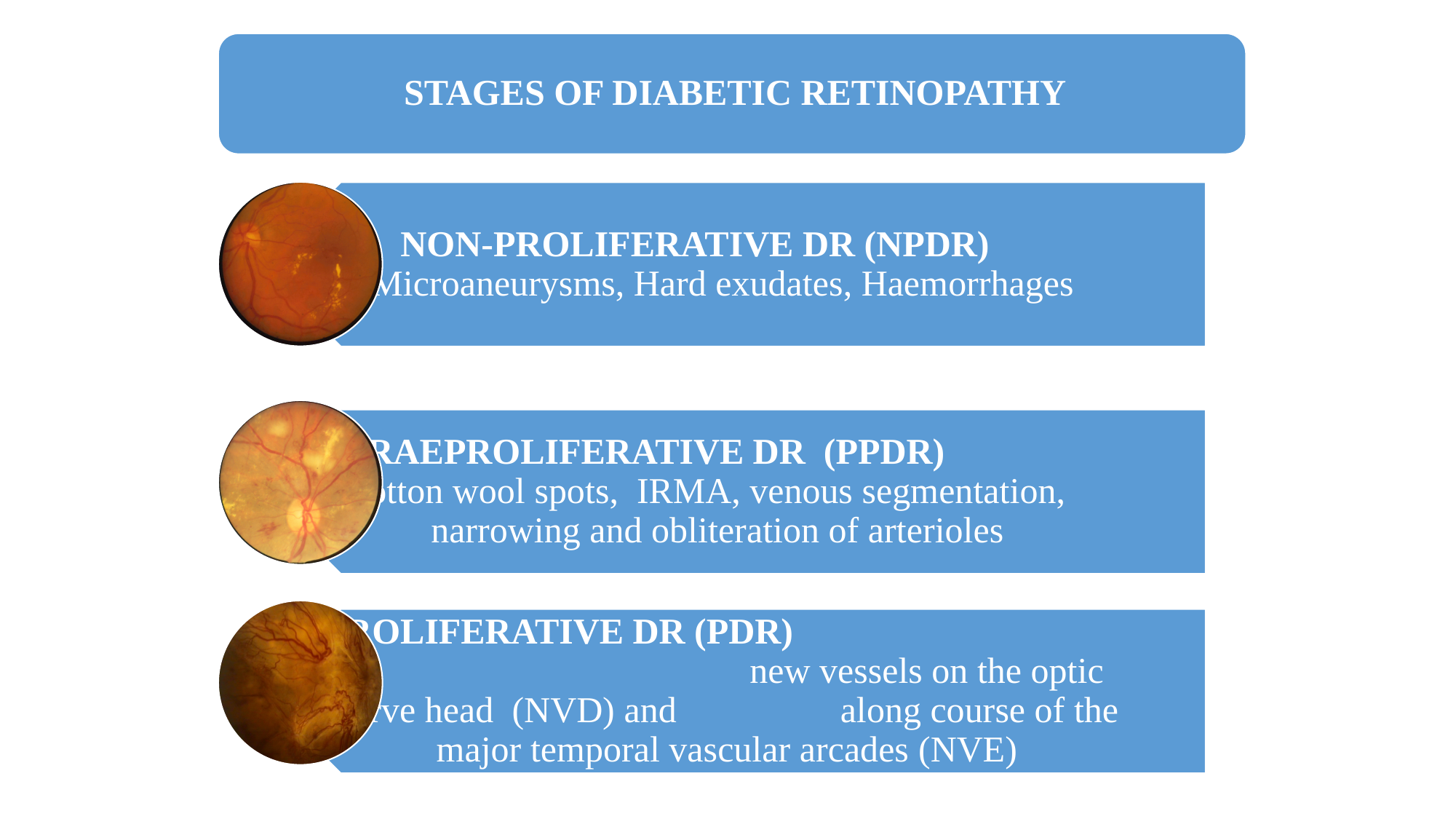

STAGES OF DIABETIC RETINOPATHY
NON-PROLIFERATIVE DR (NPDR)        Microaneurysms, Hard exudates, Haemorrhages
PRAEPROLIFERATIVE DR  (PPDR)                   Cotton wool spots,  IRMA, venous segmentation,      narrowing and obliteration of arterioles
PROLIFERATIVE DR (PDR)                                                                                  new vessels on the optic nerve head  (NVD) and                  along course of the major temporal vascular arcades (NVE)